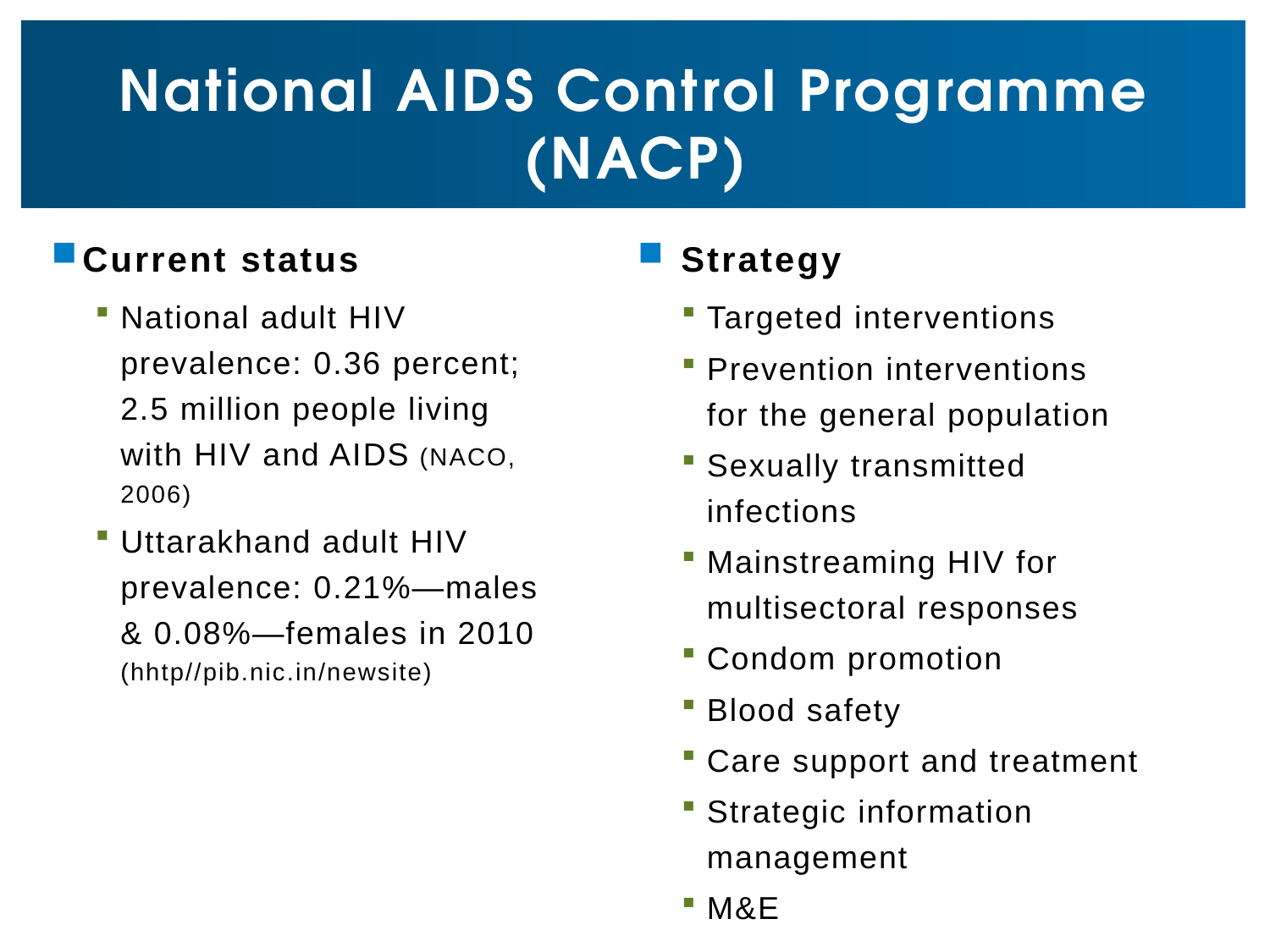

# National AIDS Control Programme (NACP)
Current status
National adult HIV prevalence: 0.36 percent; 2.5 million people living with HIV and AIDS (NACO, 2006)
Uttarakhand adult HIV prevalence: 0.21%—males & 0.08%—females in 2010 (hhtp//pib.nic.in/newsite)

 Strategy
Targeted interventions
Prevention interventions for the general population
Sexually transmitted infections
Mainstreaming HIV for multisectoral responses
Condom promotion
Blood safety
Care support and treatment
Strategic information management
M&E